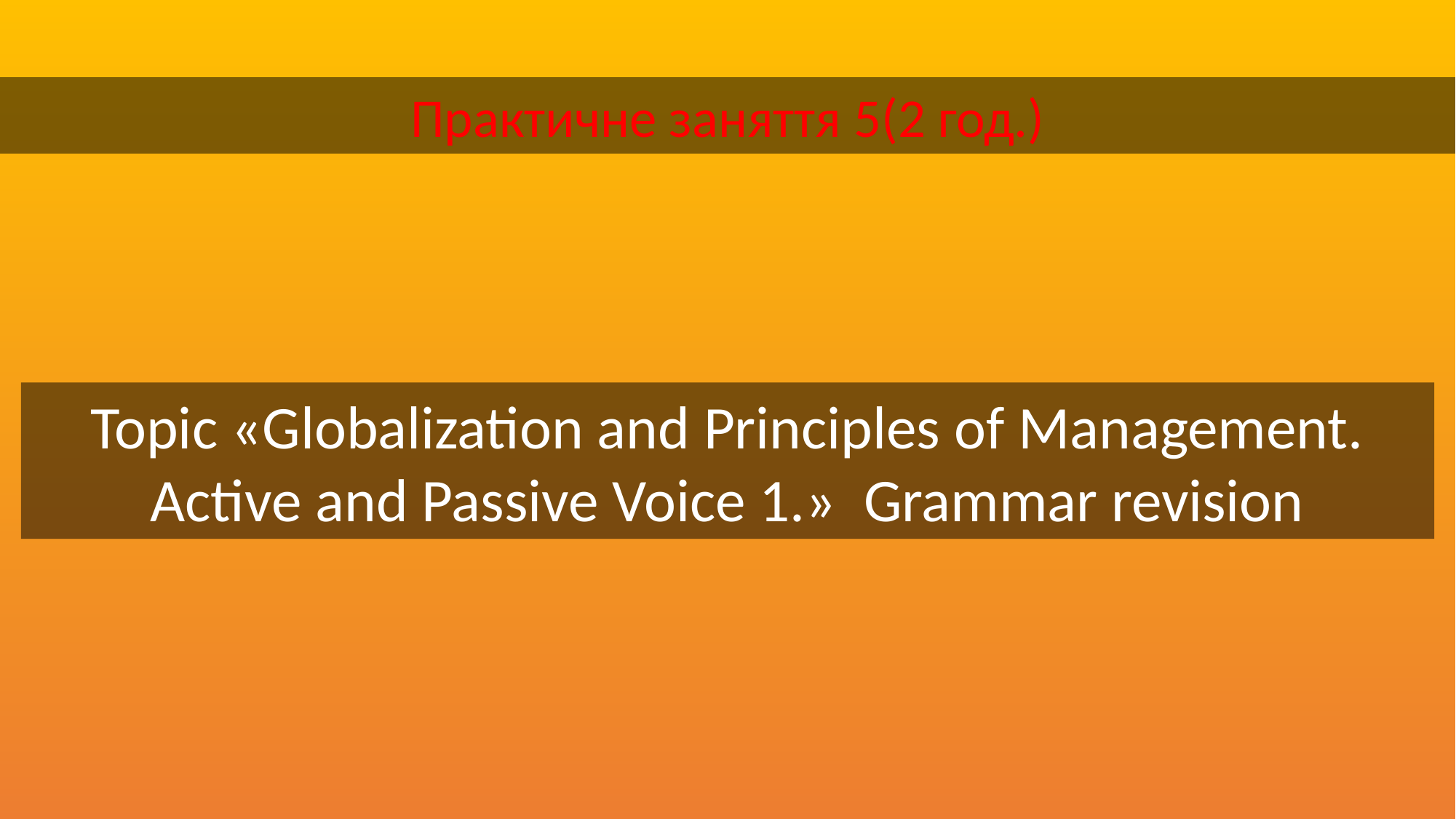

Практичне заняття 5(2 год.)
Topic «Globalization and Principles of Management. Active and Passive Voice 1.»  Grammar revision